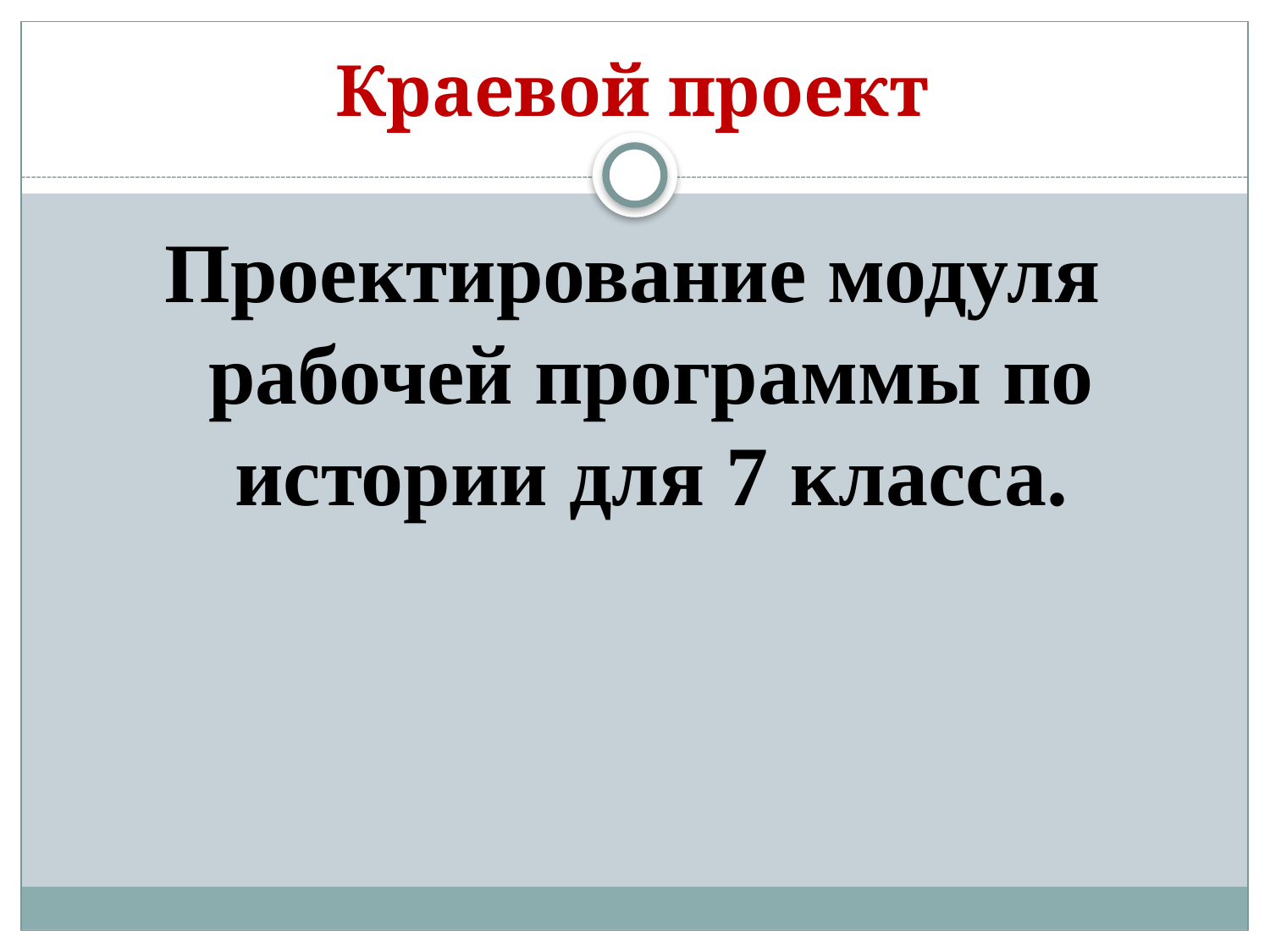

# Краевой проект
Проектирование модуля рабочей программы по истории для 7 класса.